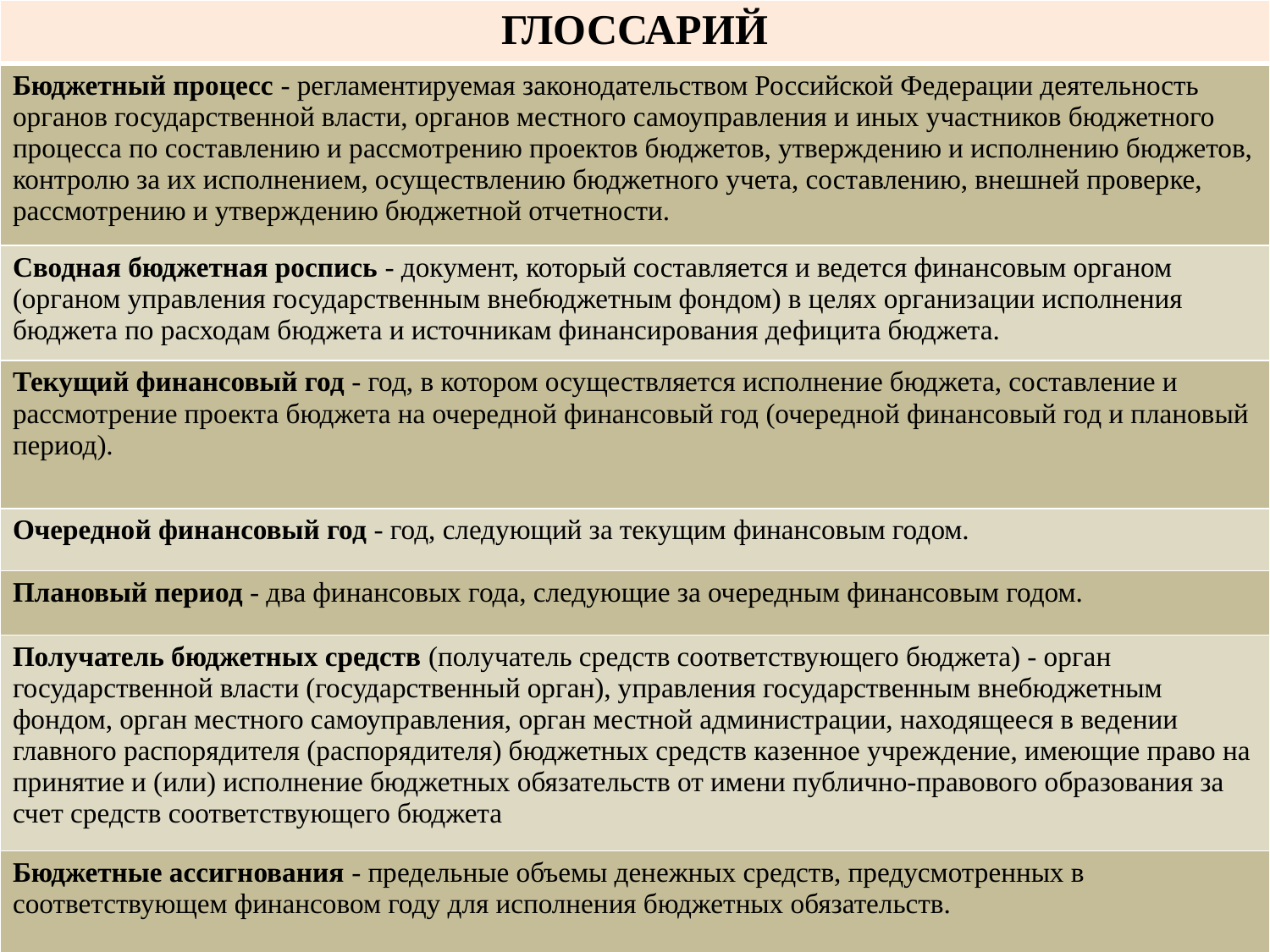

| ГЛОССАРИЙ |
| --- |
| Бюджетный процесс - регламентируемая законодательством Российской Федерации деятельность органов государственной власти, органов местного самоуправления и иных участников бюджетного процесса по составлению и рассмотрению проектов бюджетов, утверждению и исполнению бюджетов, контролю за их исполнением, осуществлению бюджетного учета, составлению, внешней проверке, рассмотрению и утверждению бюджетной отчетности. |
| Сводная бюджетная роспись - документ, который составляется и ведется финансовым органом (органом управления государственным внебюджетным фондом) в целях организации исполнения бюджета по расходам бюджета и источникам финансирования дефицита бюджета. |
| Текущий финансовый год - год, в котором осуществляется исполнение бюджета, составление и рассмотрение проекта бюджета на очередной финансовый год (очередной финансовый год и плановый период). |
| Очередной финансовый год - год, следующий за текущим финансовым годом. |
| Плановый период - два финансовых года, следующие за очередным финансовым годом. |
| Получатель бюджетных средств (получатель средств соответствующего бюджета) - орган государственной власти (государственный орган), управления государственным внебюджетным фондом, орган местного самоуправления, орган местной администрации, находящееся в ведении главного распорядителя (распорядителя) бюджетных средств казенное учреждение, имеющие право на принятие и (или) исполнение бюджетных обязательств от имени публично-правового образования за счет средств соответствующего бюджета |
| Бюджетные ассигнования - предельные объемы денежных средств, предусмотренных в соответствующем финансовом году для исполнения бюджетных обязательств. |